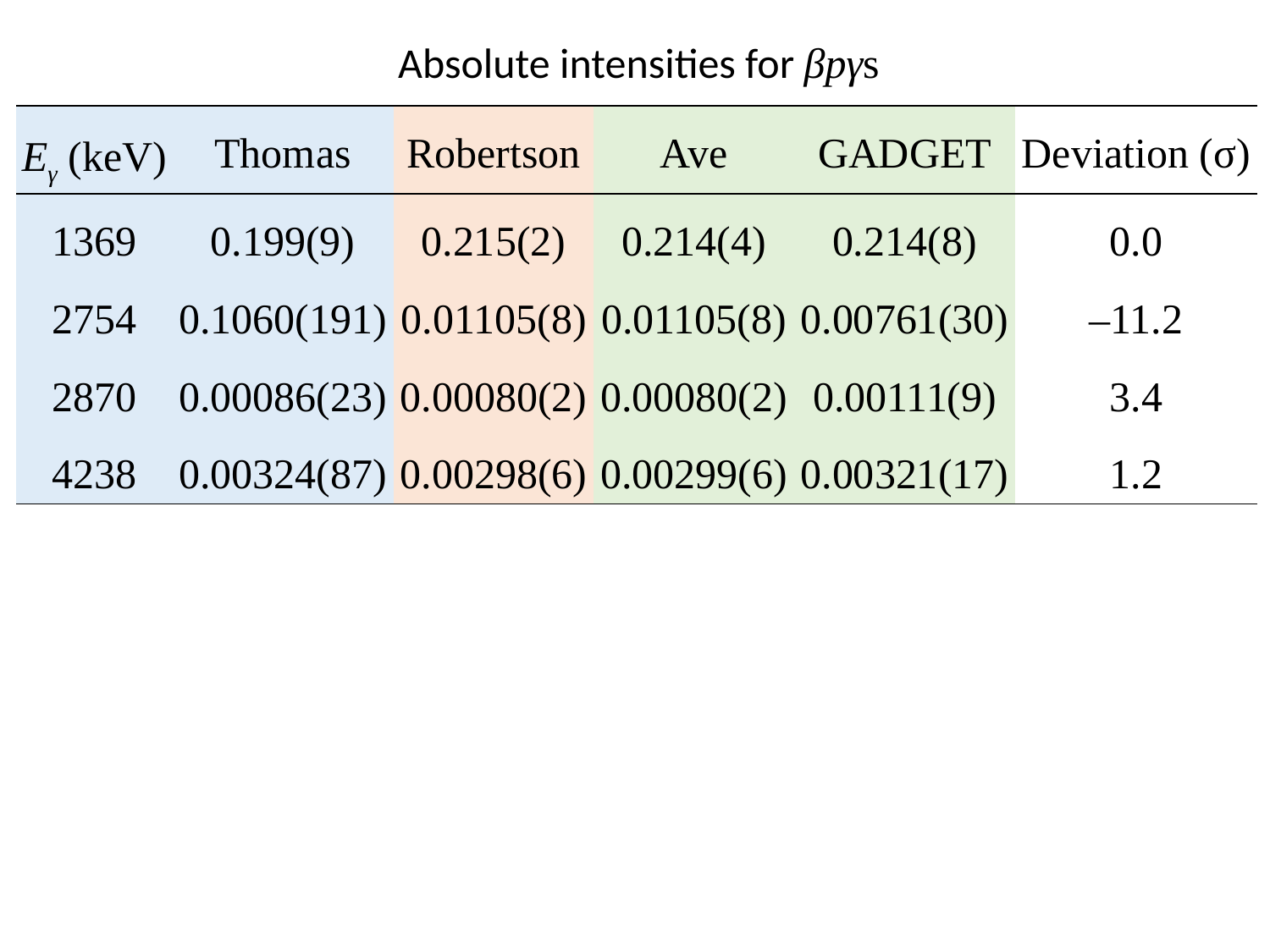

Absolute intensities for βpγs
| Eγ (keV) | Thomas | Robertson | Ave | GADGET | Deviation (σ) |
| --- | --- | --- | --- | --- | --- |
| 1369 | 0.199(9) | 0.215(2) | 0.214(4) | 0.214(8) | 0.0 |
| 2754 | 0.1060(191) | 0.01105(8) | 0.01105(8) | 0.00761(30) | –11.2 |
| 2870 | 0.00086(23) | 0.00080(2) | 0.00080(2) | 0.00111(9) | 3.4 |
| 4238 | 0.00324(87) | 0.00298(6) | 0.00299(6) | 0.00321(17) | 1.2 |